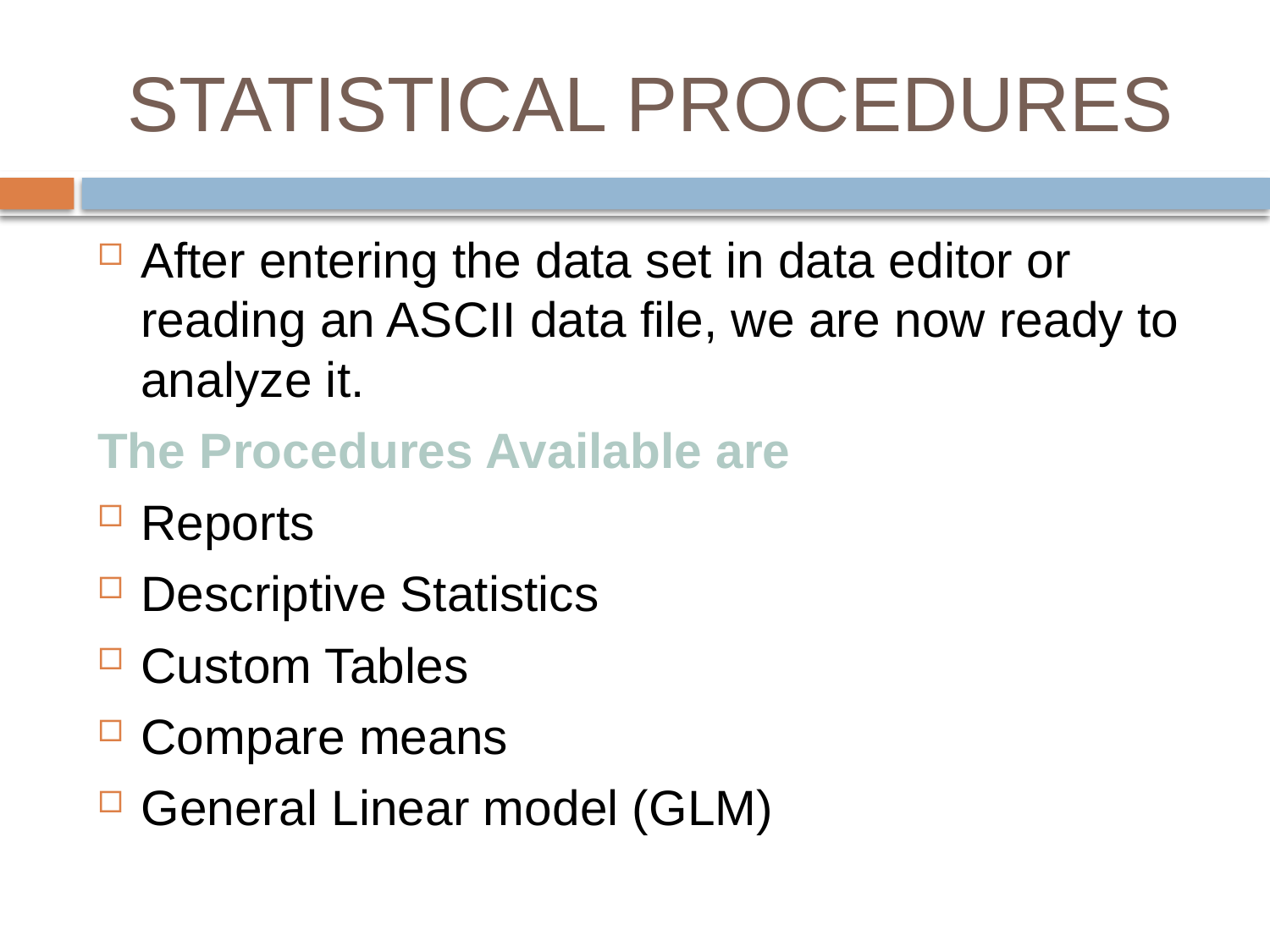

# STATISTICAL PROCEDURES
After entering the data set in data editor or reading an ASCII data file, we are now ready to analyze it.
The Procedures Available are
Reports
Descriptive Statistics
Custom Tables
Compare means
General Linear model (GLM)